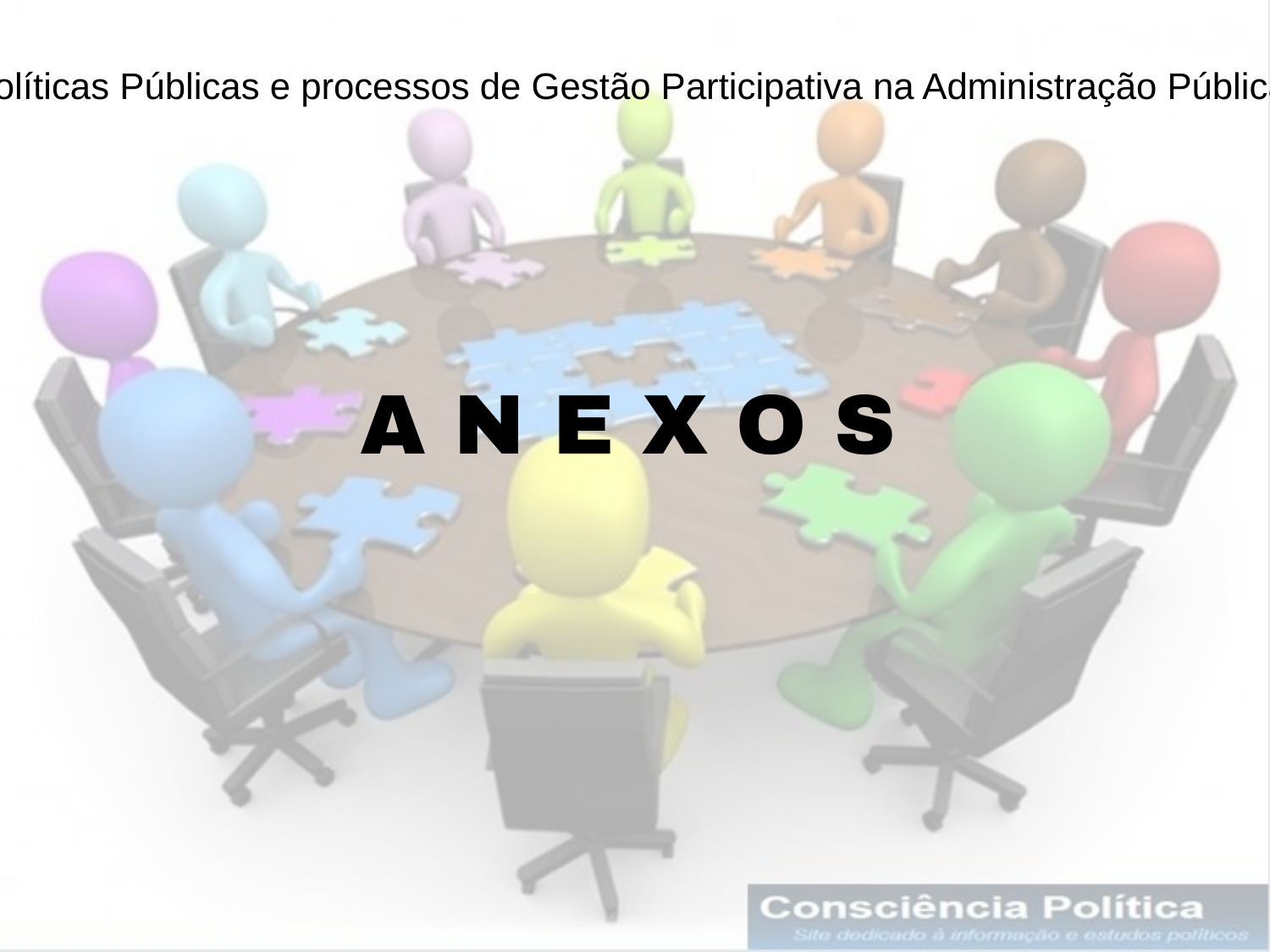

Políticas Públicas e processos de Gestão Participativa na Administração Pública
A N E X O S